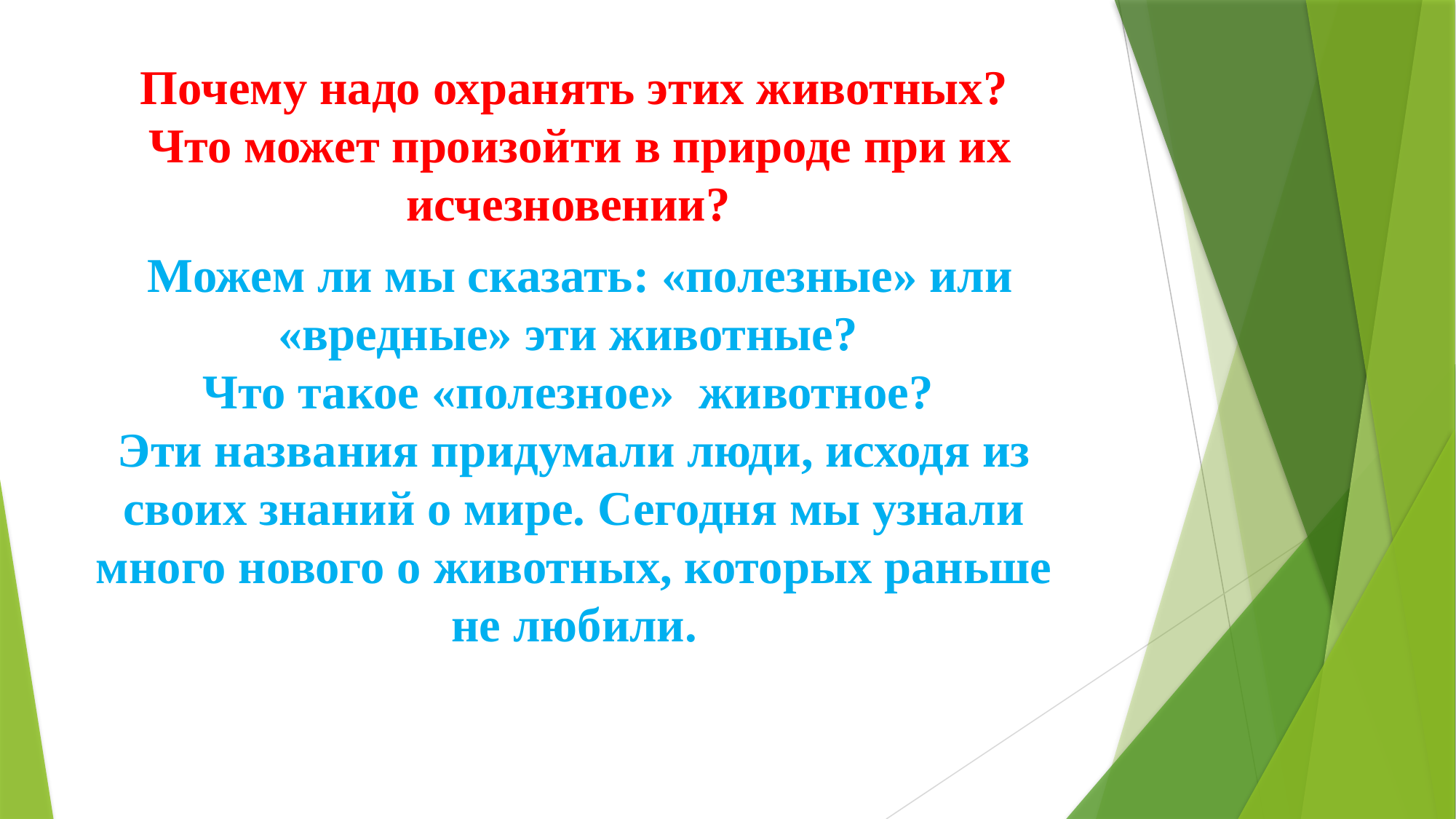

Почему надо охранять этих животных?
 Что может произойти в природе при их исчезновении?
 Можем ли мы сказать: «полезные» или «вредные» эти животные?
Что такое «полезное»  животное?
Эти названия придумали люди, исходя из своих знаний о мире. Сегодня мы узнали много нового о животных, которых раньше не любили.